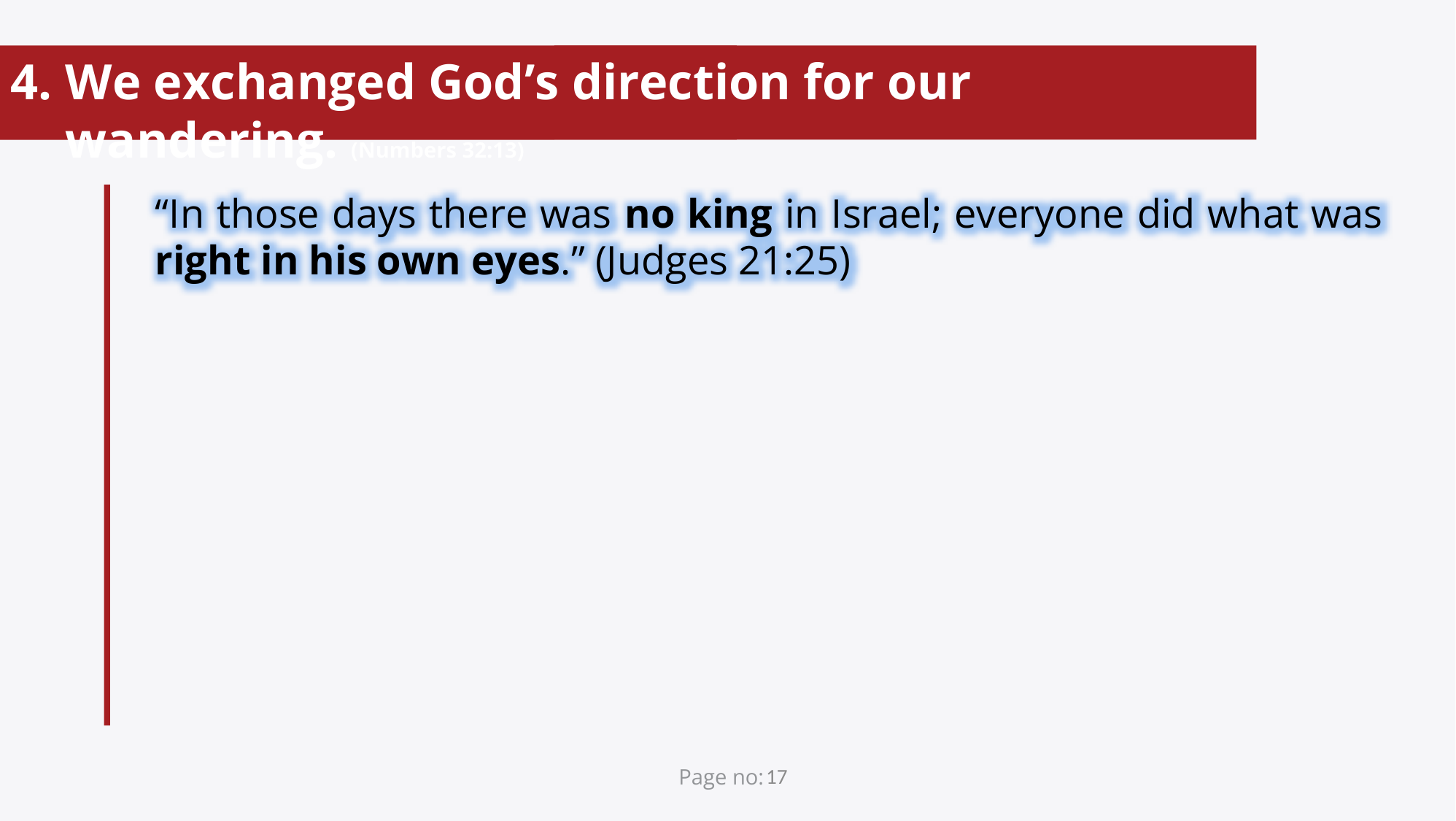

We exchanged God’s direction for our wandering. (Numbers 32:13)

“In those days there was no king in Israel; everyone did what was right in his own eyes.” (Judges 21:25)